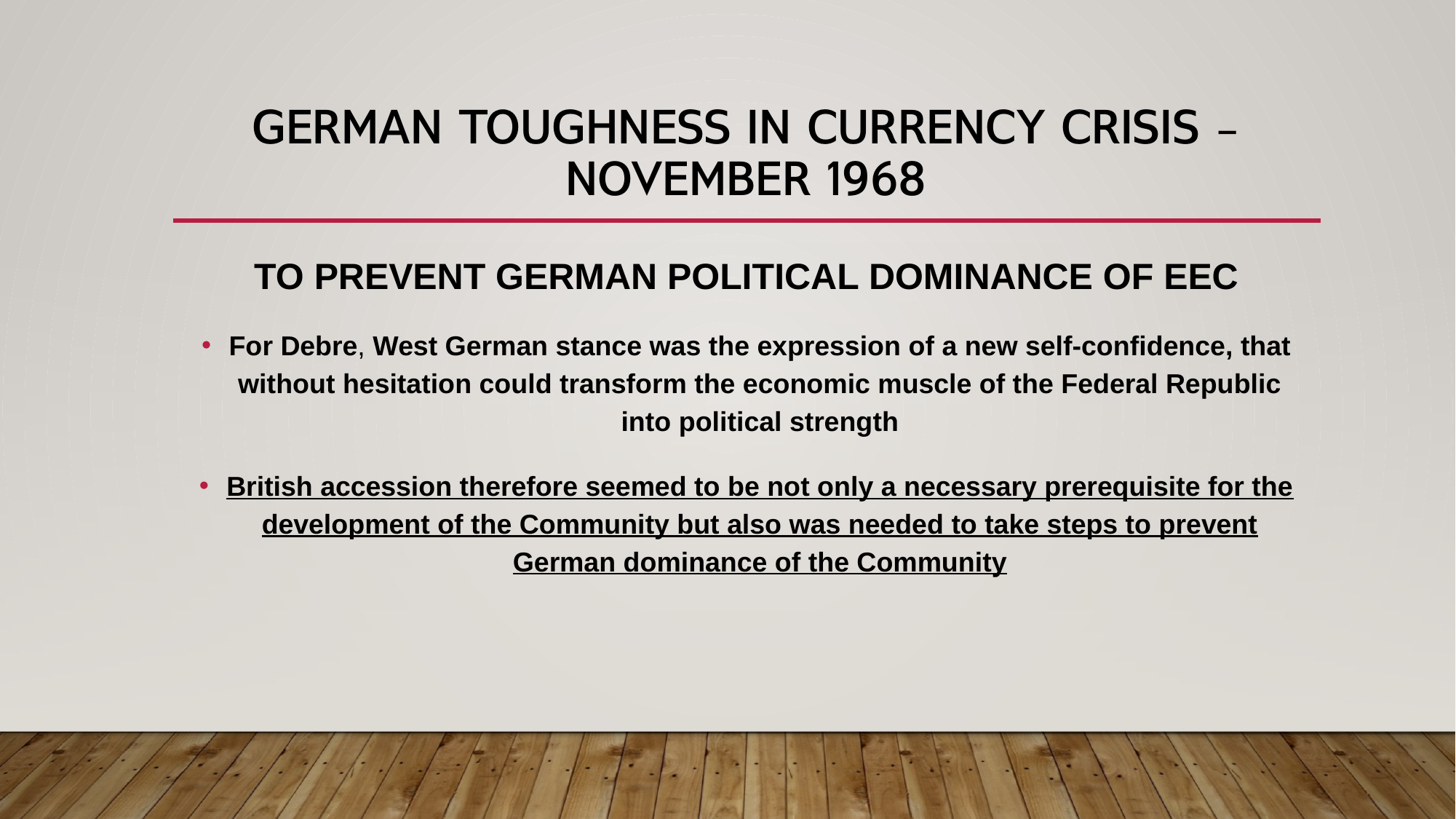

# German toughness in currency crisis – november 1968
TO PREVENT GERMAN POLITICAL DOMINANCE OF EEC
For Debre, West German stance was the expression of a new self-confidence, that without hesitation could transform the economic muscle of the Federal Republic into political strength
British accession therefore seemed to be not only a necessary prerequisite for the development of the Community but also was needed to take steps to prevent German dominance of the Community